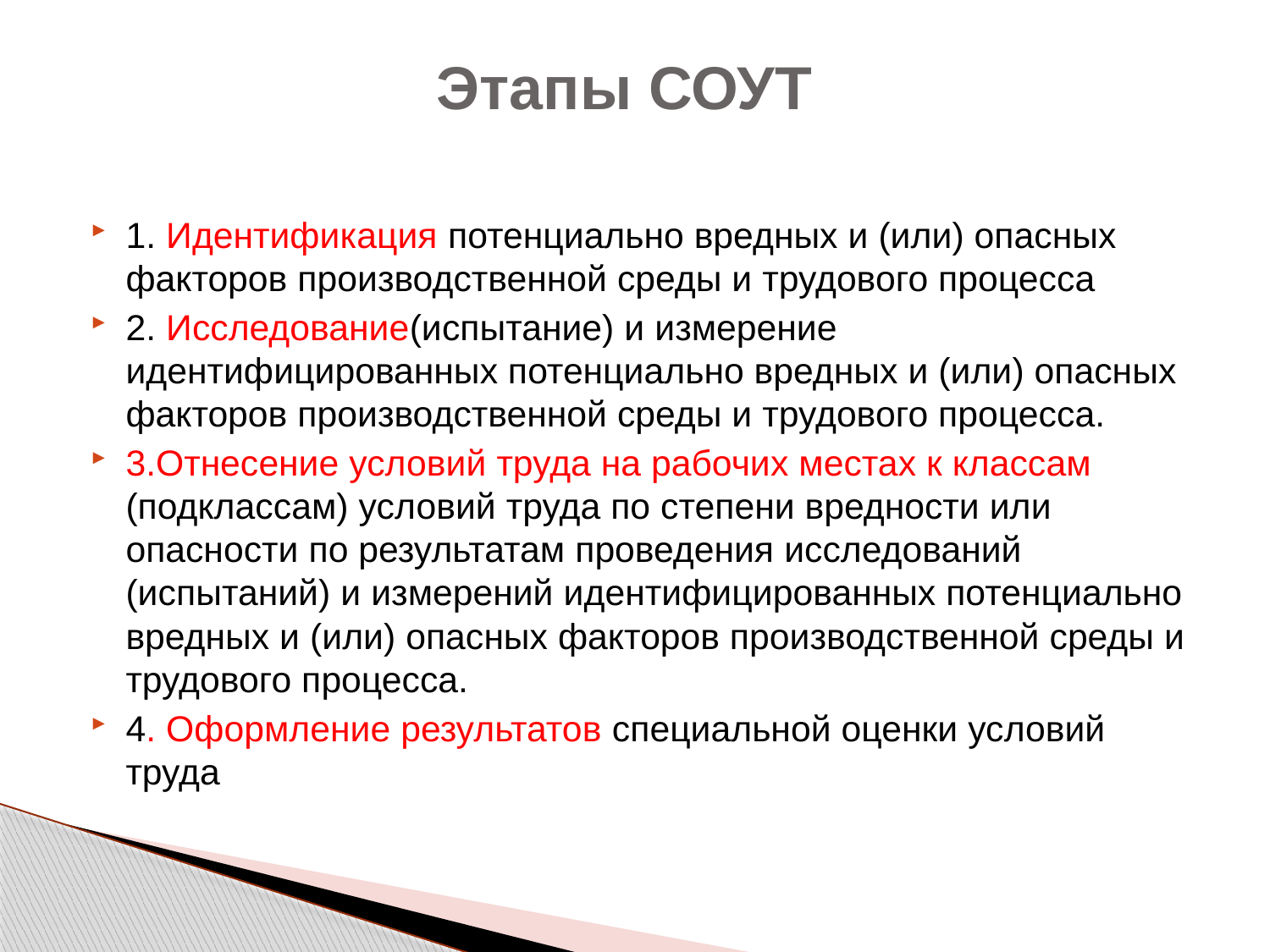

# Этапы СОУТ
1. Идентификация потенциально вредных и (или) опасных факторов производственной среды и трудового процесса
2. Исследование(испытание) и измерение идентифицированных потенциально вредных и (или) опасных факторов производственной среды и трудового процесса.
3.Отнесение условий труда на рабочих местах к классам (подклассам) условий труда по степени вредности или опасности по результатам проведения исследований (испытаний) и измерений идентифицированных потенциально вредных и (или) опасных факторов производственной среды и трудового процесса.
4. Оформление результатов специальной оценки условий труда